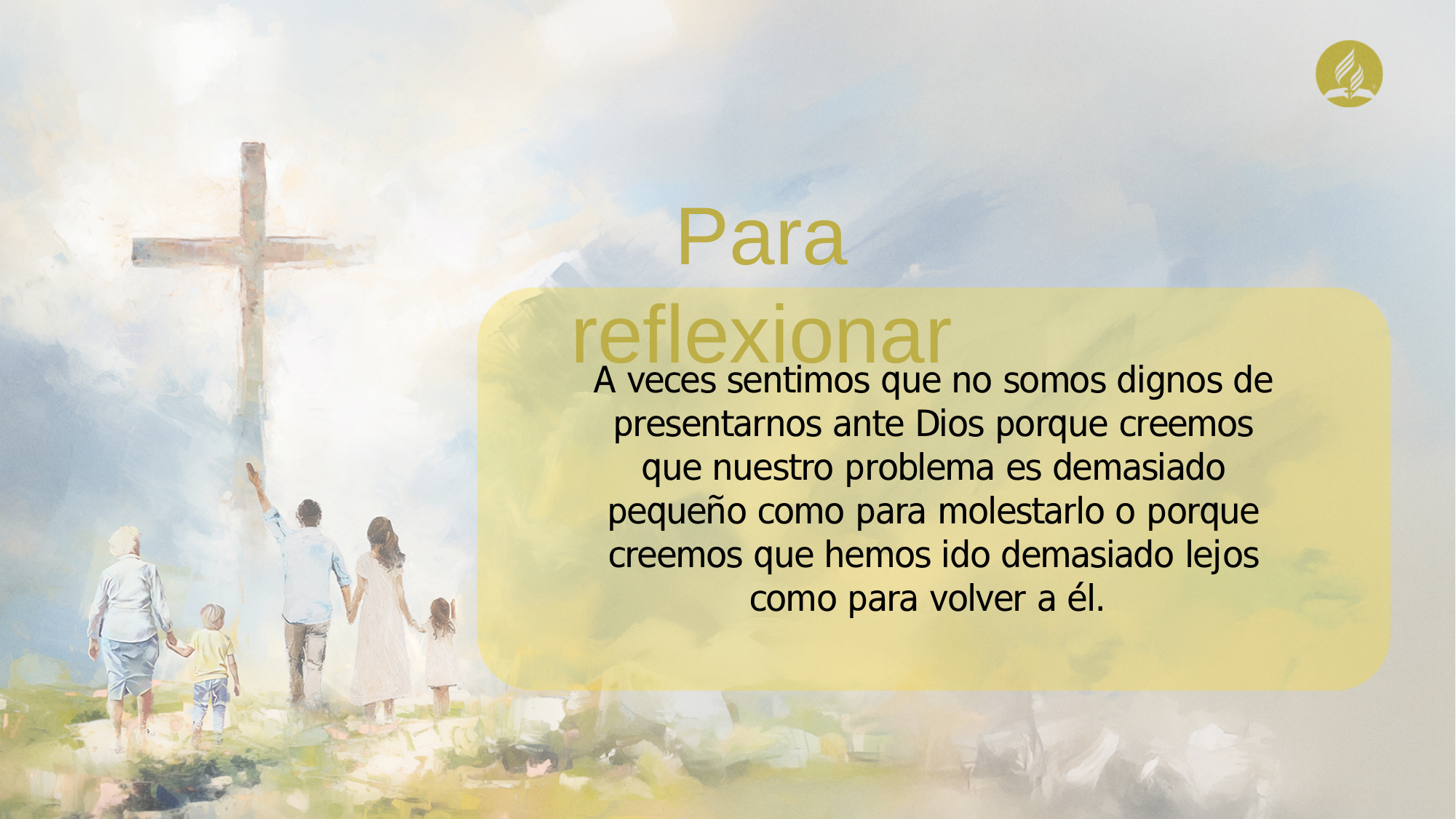

Para reflexionar

A veces sentimos que no somos dignos de presentarnos ante Dios porque creemos que nuestro problema es demasiado pequeño como para molestarlo o porque creemos que hemos ido demasiado lejos como para volver a él.